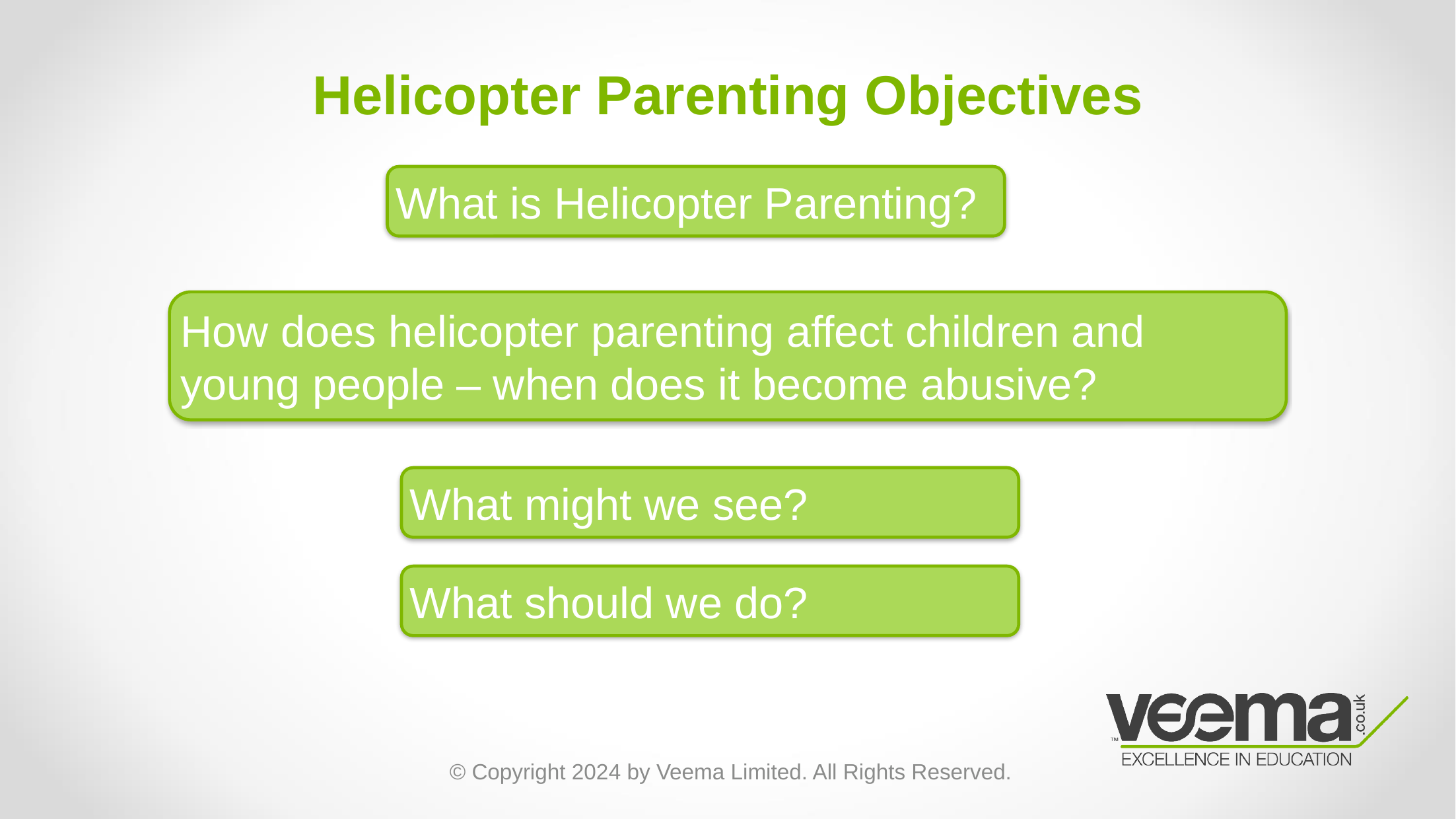

# Helicopter Parenting Objectives
What is Helicopter Parenting?
How does helicopter parenting affect children and young people – when does it become abusive?
What might we see?
What should we do?